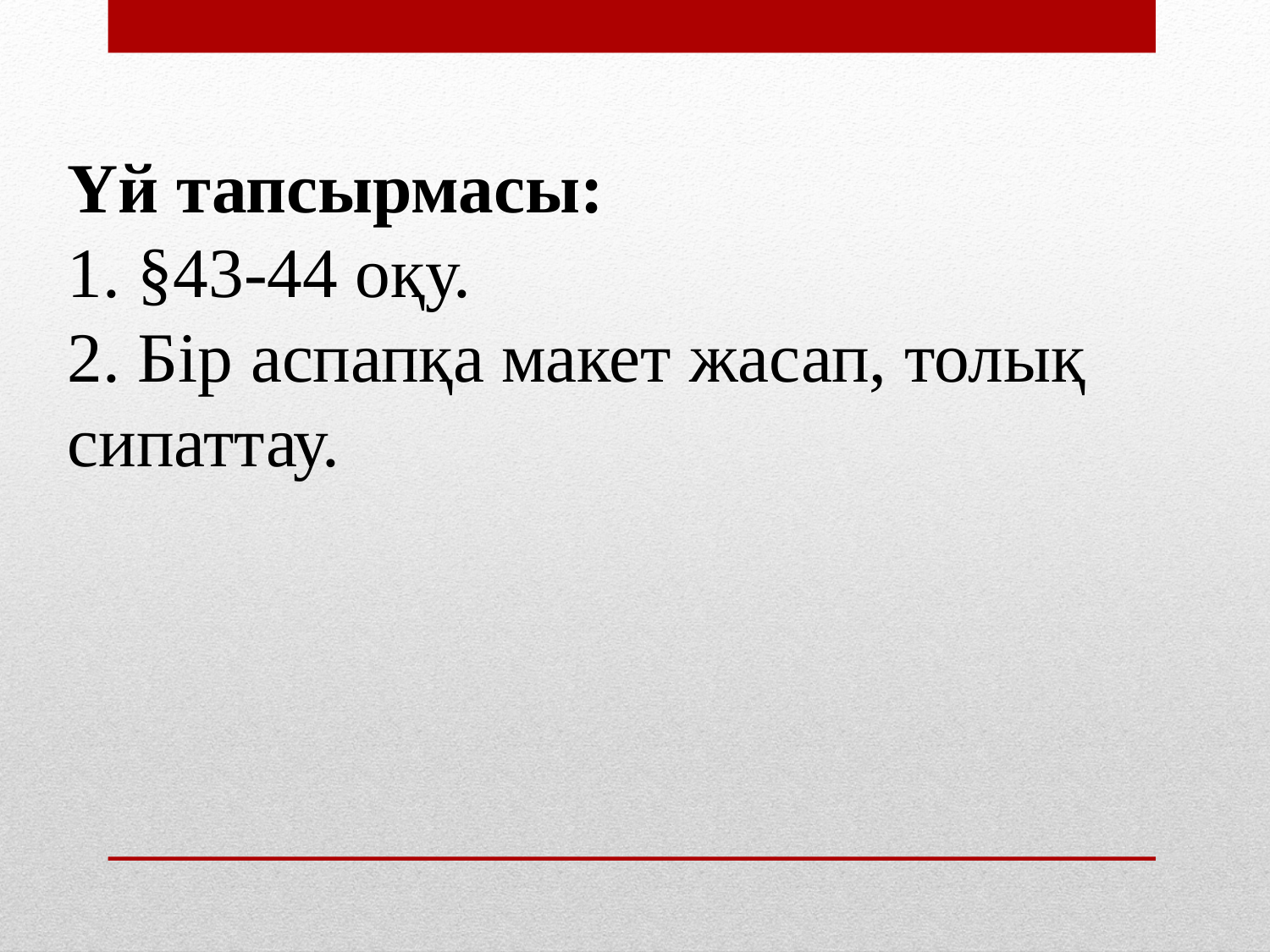

Үй тапсырмасы:
1. §43-44 оқу.
2. Бір аспапқа макет жасап, толық сипаттау.